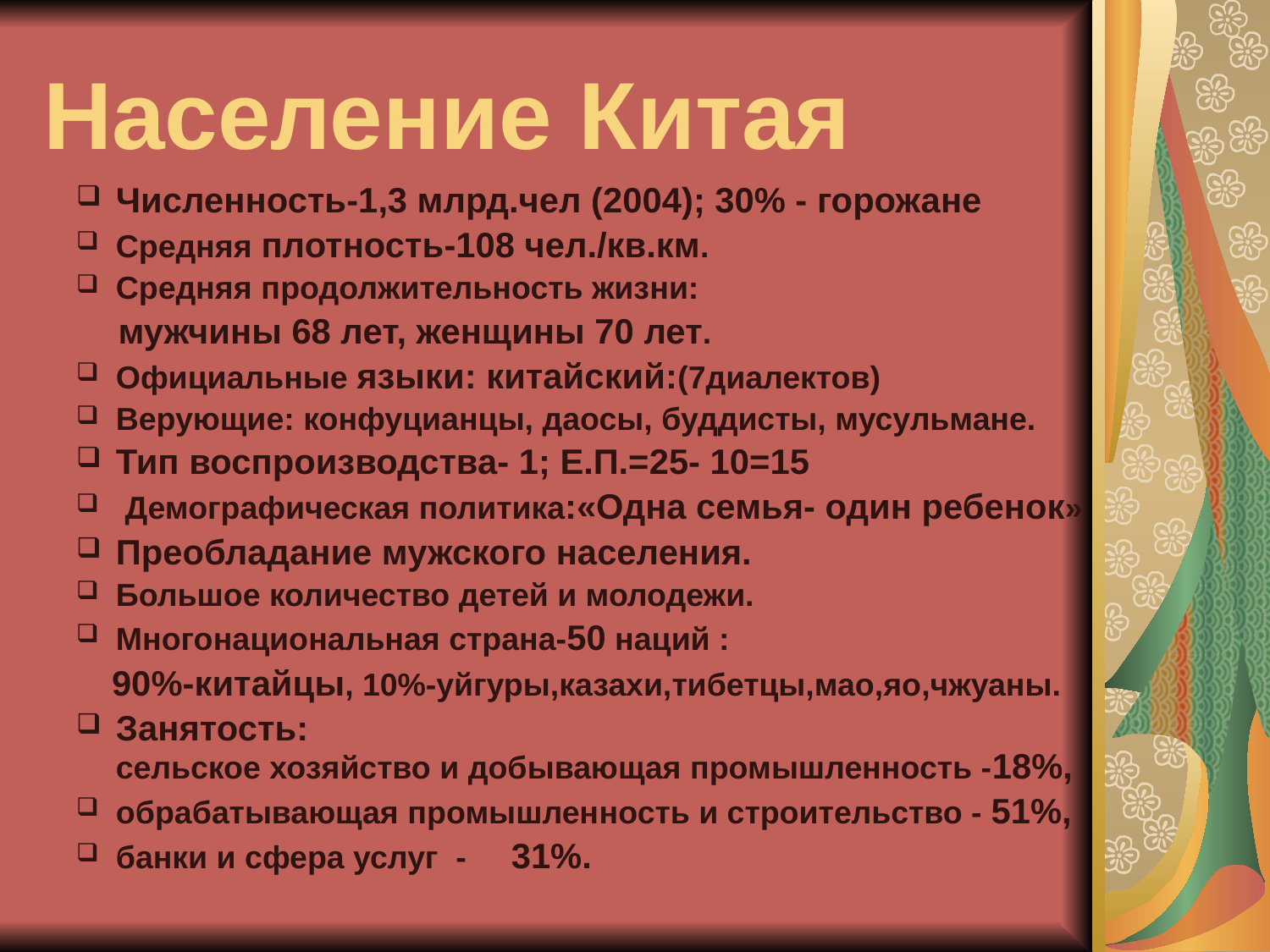

# Население Китая
Численность-1,3 млрд.чел (2004); 30% - горожане
Средняя плотность-108 чел./кв.км.
Средняя продолжительность жизни:
      мужчины 68 лет, женщины 70 лет.
Официальные языки: китайский:(7диалектов)
Верующие: конфуцианцы, даосы, буддисты, мусульмане.
Тип воспроизводства- 1; Е.П.=25- 10=15
 Демографическая политика:«Одна семья- один ребенок»
Преобладание мужского населения.
Большое количество детей и молодежи.
Многонациональная страна-50 наций :
    90%-китайцы, 10%-уйгуры,казахи,тибетцы,мао,яо,чжуаны.
Занятость:
сельское хозяйство и добывающая промышленность -18%,
обрабатывающая промышлен­ность и строительство - 51%,
банки и сфера услуг  -     31%.